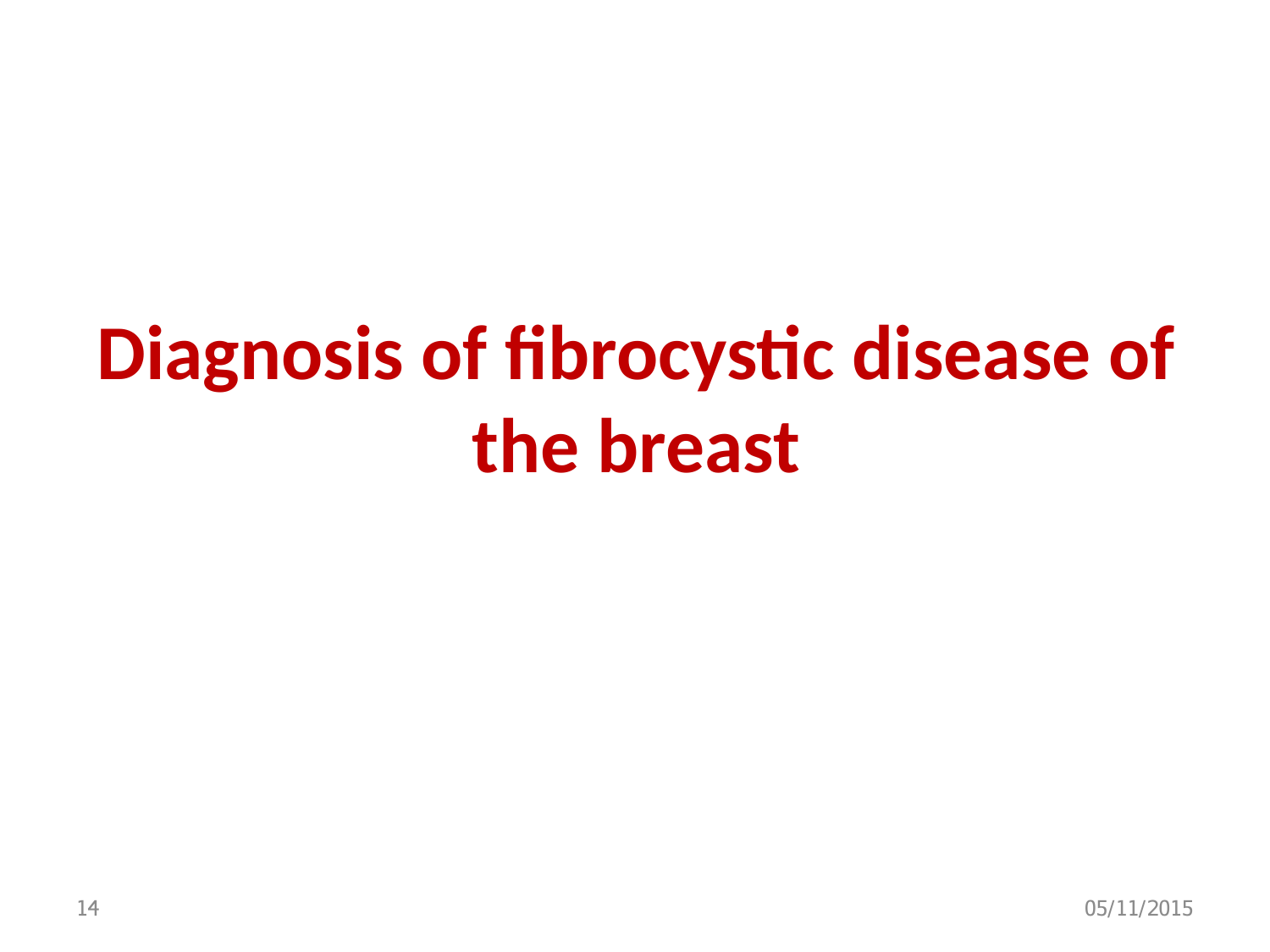

# Diagnosis of fibrocystic disease of the breast
14
05/11/2015